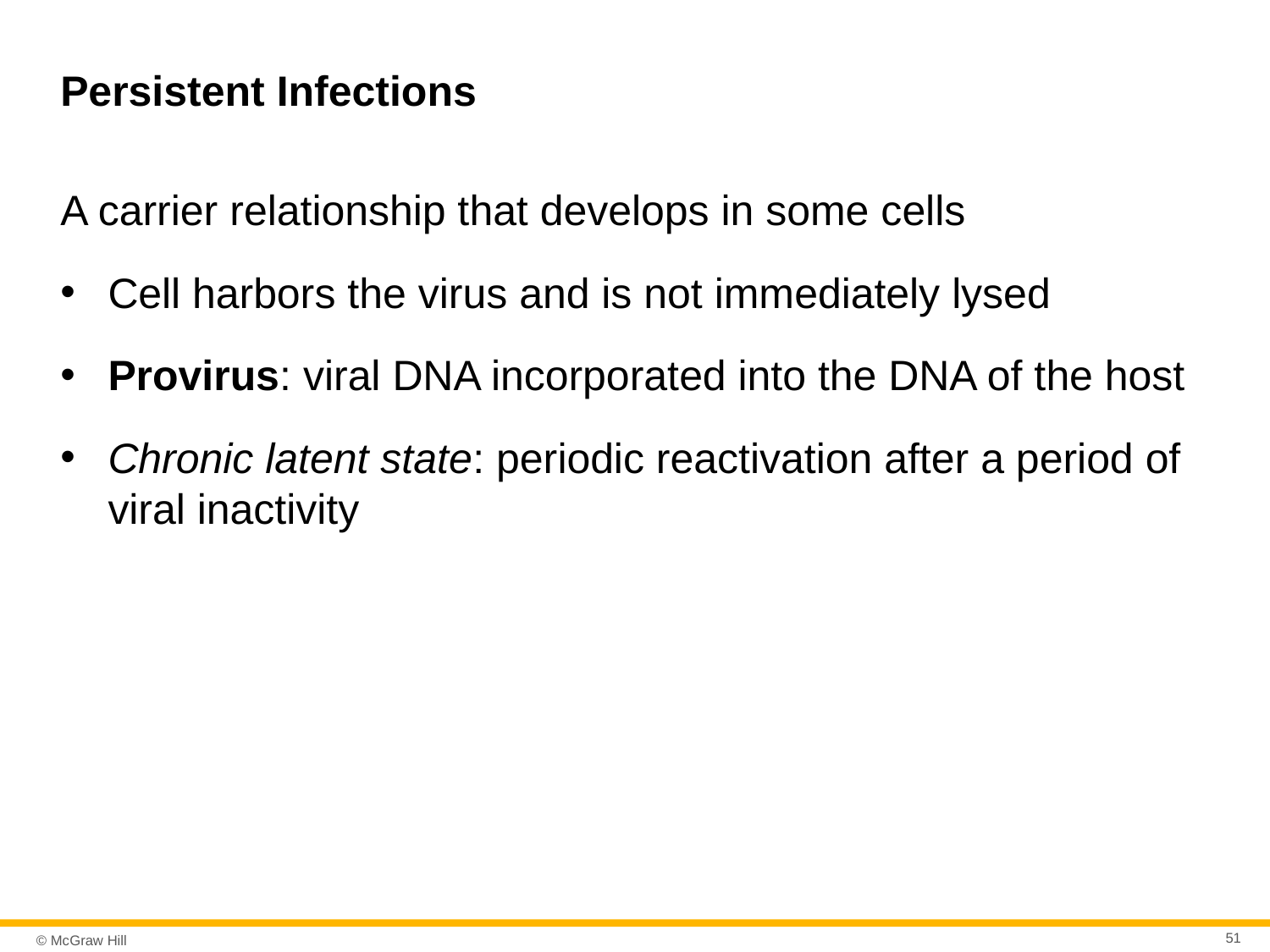

# Persistent Infections
A carrier relationship that develops in some cells
Cell harbors the virus and is not immediately lysed
Provirus: viral DNA incorporated into the DNA of the host
Chronic latent state: periodic reactivation after a period of viral inactivity